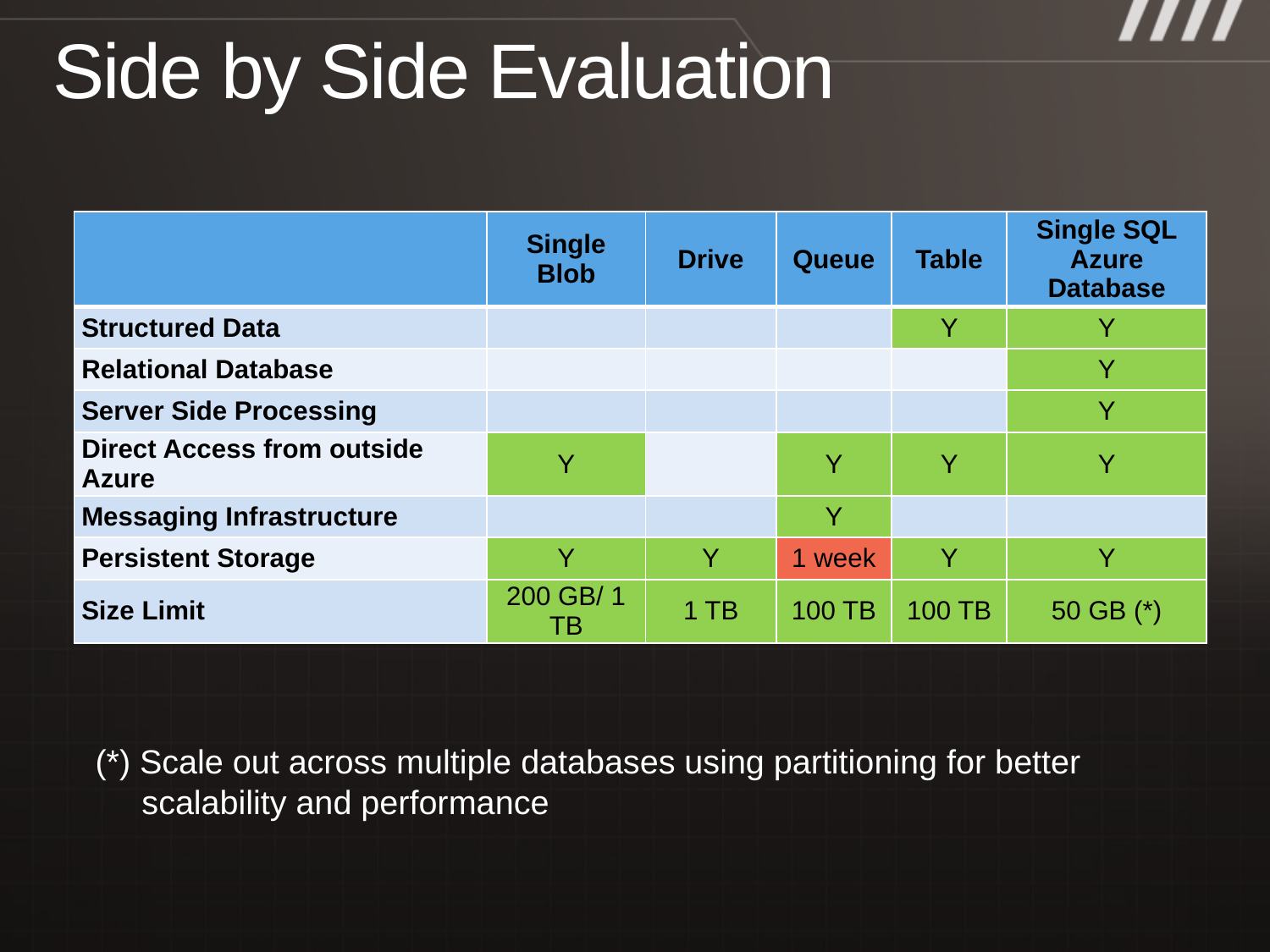

# Side by Side Evaluation
|  | Single Blob | Drive | Queue | Table | Single SQL Azure Database |
| --- | --- | --- | --- | --- | --- |
| Structured Data |  |  |  | Y | Y |
| Relational Database |  |  |  |  | Y |
| Server Side Processing |  |  |  |  | Y |
| Direct Access from outside Azure | Y |  | Y | Y | Y |
| Messaging Infrastructure |  |  | Y |  |  |
| Persistent Storage | Y | Y | 1 week | Y | Y |
| Size Limit | 200 GB/ 1 TB | 1 TB | 100 TB | 100 TB | 50 GB (\*) |
(*) Scale out across multiple databases using partitioning for better
     scalability and performance